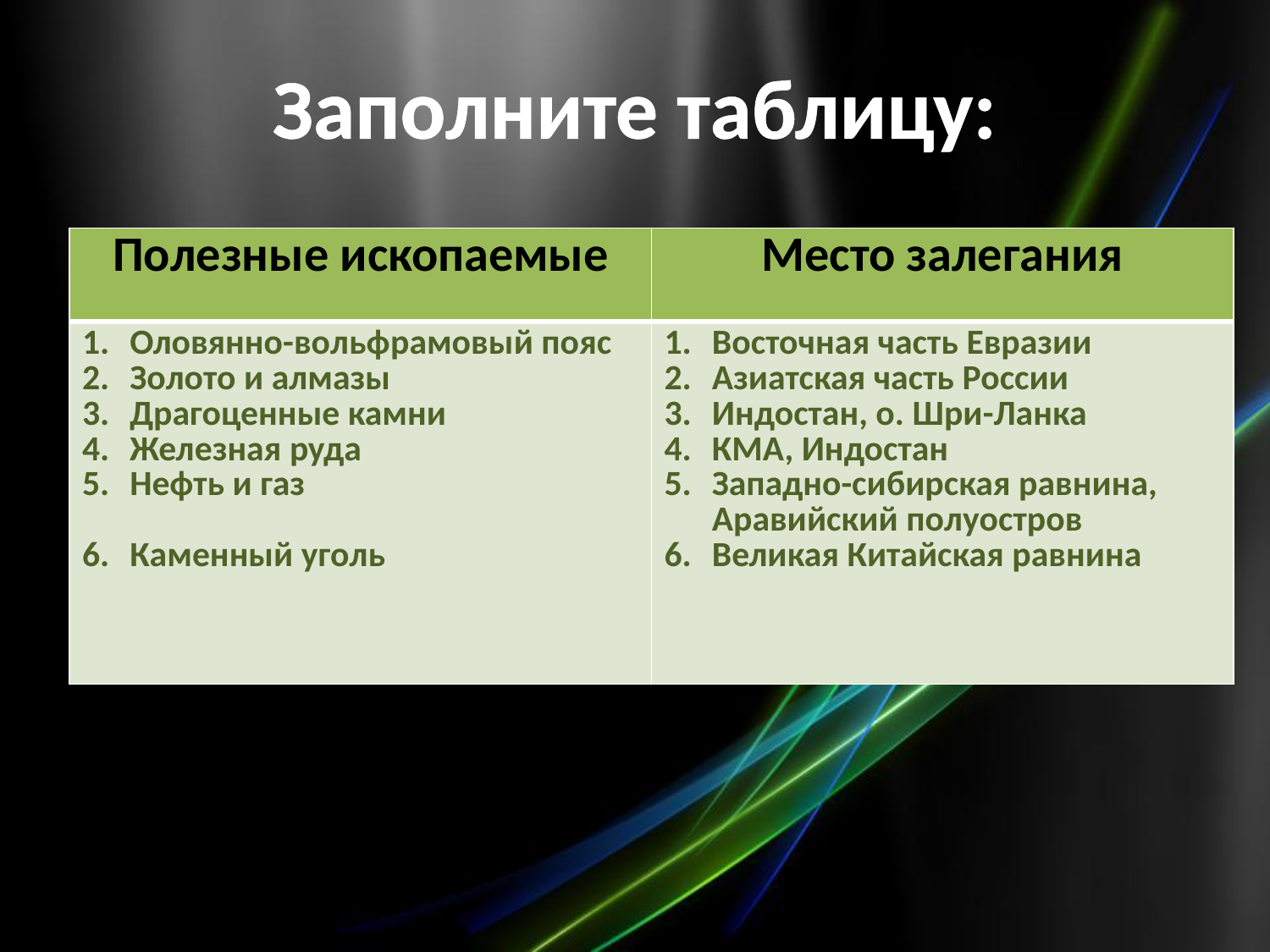

# Заполните таблицу:
| Полезные ископаемые | Место залегания |
| --- | --- |
|  |  |
| Полезные ископаемые | Место залегания |
| --- | --- |
| Оловянно-вольфрамовый пояс Золото и алмазы Драгоценные камни Железная руда Нефть и газ Каменный уголь | Восточная часть Евразии Азиатская часть России Индостан, о. Шри-Ланка КМА, Индостан Западно-сибирская равнина, Аравийский полуостров Великая Китайская равнина |